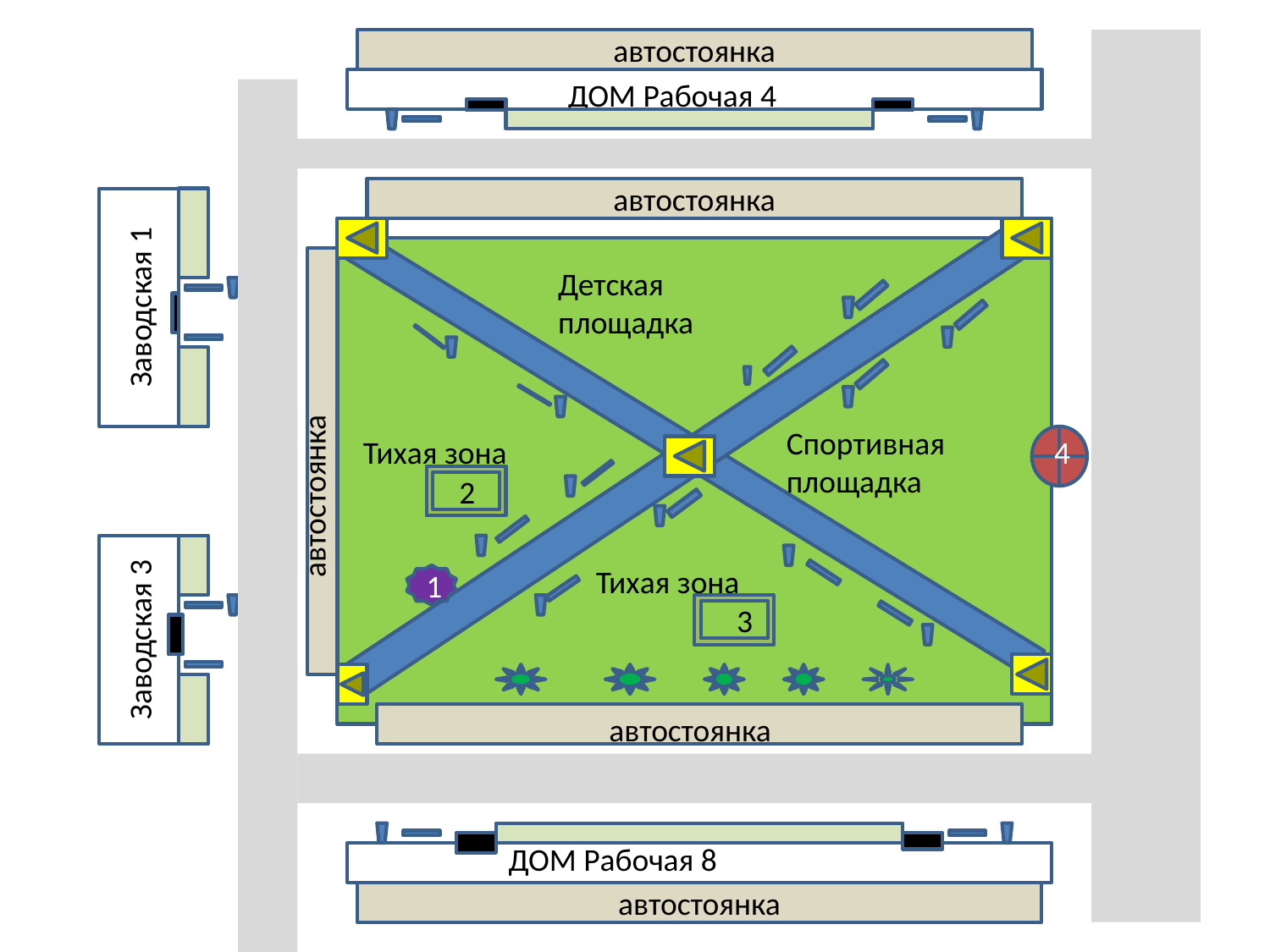

автостоянка

hhh
ДОМ Рабочая 4

автостоянка
Заводская 1

Детская площадка

         автостоянка

Спортивная
площадка
      Тихая зона

4

2

Заводская 3

        Тихая зона

1

3

                         автостоянка

ДОМ Рабочая 8

k
автостоянка